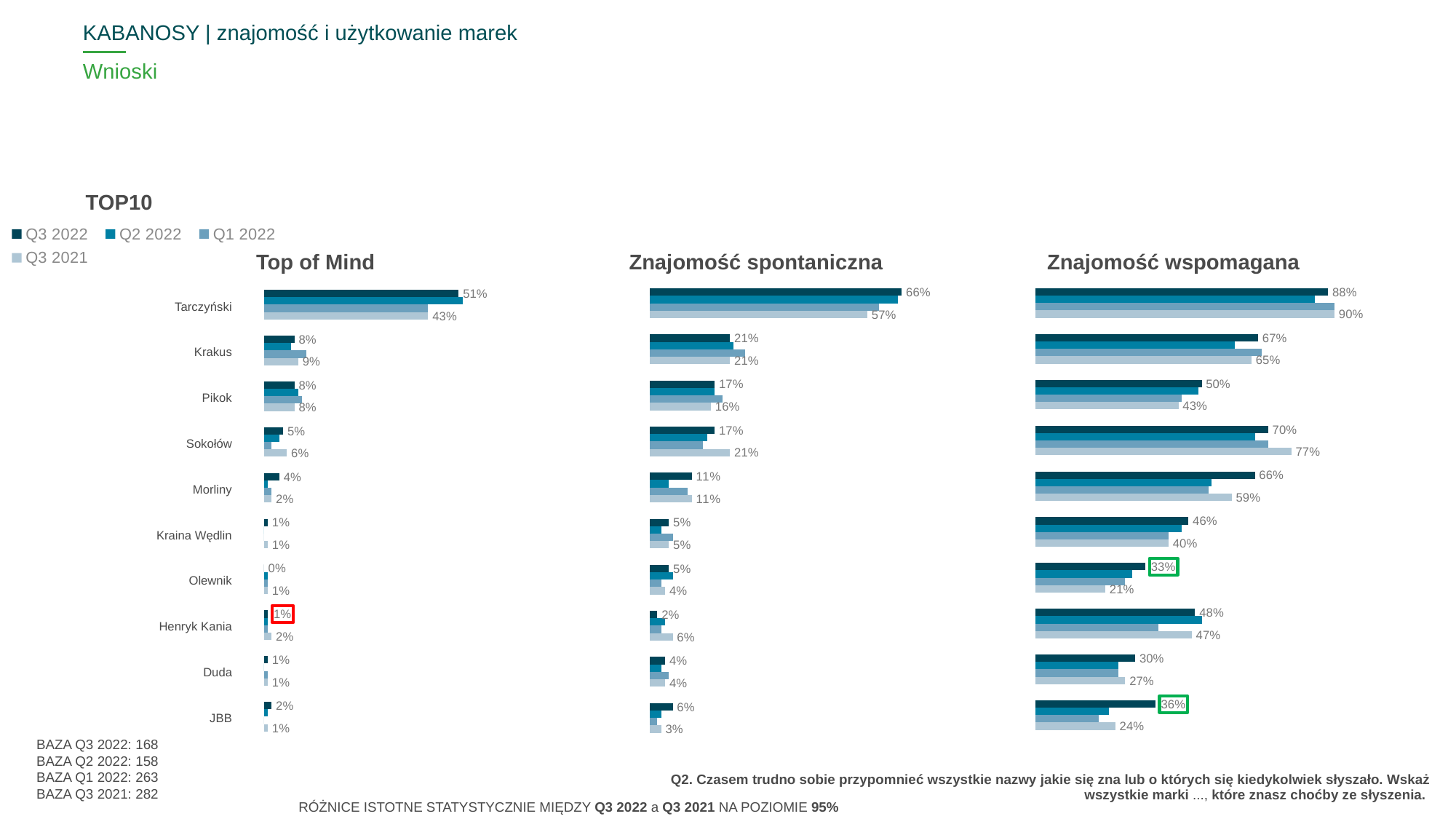

KABANOSY | znajomość i użytkowanie marek
# Wnioski
TOP10

### Chart

| Category | Q3 2022 | Q2 2022 | Q1 2022 | Q3 2021 |
|---|---|---|---|---|
|  | None | None | None | None |
|  | None | None | None | None |
|  | None | None | None | None |
|  | None | None | None | None |
|  | None | None | None | None |
|  | None | None | None | None |
|  | None | None | None | None |
Top of Mind
Znajomość spontaniczna
Znajomość wspomagana
| ^DELROW^ |
| --- |
| Tarczyński |
| Krakus |
| Pikok |
| Sokołów |
| Morliny |
| Kraina Wędlin |
| Olewnik |
| Henryk Kania |
| Duda |
| JBB |

### Chart

| Category | Q3 2022 | Q2 2022 | Q1 2022 | Q3 2021 |
|---|---|---|---|---|
| Tarczyński | 0.51 | 0.52 | 0.43 | 0.43 |
| Krakus | 0.08 | 0.07 | 0.11 | 0.09 |
| Pikok | 0.08 | 0.09 | 0.1 | 0.08 |
| Sokołów | 0.05 | 0.04 | 0.02 | 0.06 |
| Morliny | 0.04 | 0.01 | 0.02 | 0.02 |
| Kraina Wędlin | 0.01 | 0.0 | 0.0 | 0.01 |
| Olewnik | 0.0 | 0.01 | 0.01 | 0.01 |
| Henryk Kania | 0.01 | 0.01 | 0.01 | 0.02 |
| Duda | 0.01 | 0.0 | 0.01 | 0.01 |
| JBB | 0.02 | 0.01 | 0.0 | 0.01 |

### Chart

| Category | Q3 2022 | Q2 2022 | Q1 2022 | Q3 2021 |
|---|---|---|---|---|
| Tarczyński | 0.66 | 0.65 | 0.6 | 0.57 |
| Krakus | 0.21 | 0.22 | 0.25 | 0.21 |
| Pikok | 0.17 | 0.17 | 0.19 | 0.16 |
| Sokołów | 0.17 | 0.15 | 0.14 | 0.21 |
| Morliny | 0.11 | 0.05 | 0.1 | 0.11 |
| Kraina Wędlin | 0.05 | 0.03 | 0.06 | 0.05 |
| Olewnik | 0.05 | 0.06 | 0.03 | 0.04 |
| Henryk Kania | 0.02 | 0.04 | 0.03 | 0.06 |
| Duda | 0.04 | 0.03 | 0.05 | 0.04 |
| JBB | 0.06 | 0.03 | 0.02 | 0.03 |

### Chart

| Category | Q3 2022 | Q2 2022 | Q1 2022 | Q3 2021 |
|---|---|---|---|---|
| Tarczyński | 0.88 | 0.84 | 0.9 | 0.9 |
| Krakus | 0.67 | 0.6 | 0.68 | 0.65 |
| Pikok | 0.5 | 0.49 | 0.44 | 0.43 |
| Sokołów | 0.7 | 0.66 | 0.7 | 0.77 |
| Morliny | 0.66 | 0.53 | 0.52 | 0.59 |
| Kraina Wędlin | 0.46 | 0.44 | 0.4 | 0.4 |
| Olewnik | 0.33 | 0.29 | 0.27 | 0.21 |
| Henryk Kania | 0.48 | 0.5 | 0.37 | 0.47 |
| Duda | 0.3 | 0.25 | 0.25 | 0.27 |
| JBB | 0.36 | 0.22 | 0.19 | 0.24 |
BAZA Q3 2022: 168
BAZA Q2 2022: 158
BAZA Q1 2022: 263
BAZA Q3 2021: 282
Q2. Czasem trudno sobie przypomnieć wszystkie nazwy jakie się zna lub o których się kiedykolwiek słyszało. Wskaż wszystkie marki ..., które znasz choćby ze słyszenia.
RÓŻNICE ISTOTNE STATYSTYCZNIE MIĘDZY Q3 2022 a Q3 2021 NA POZIOMIE 95%